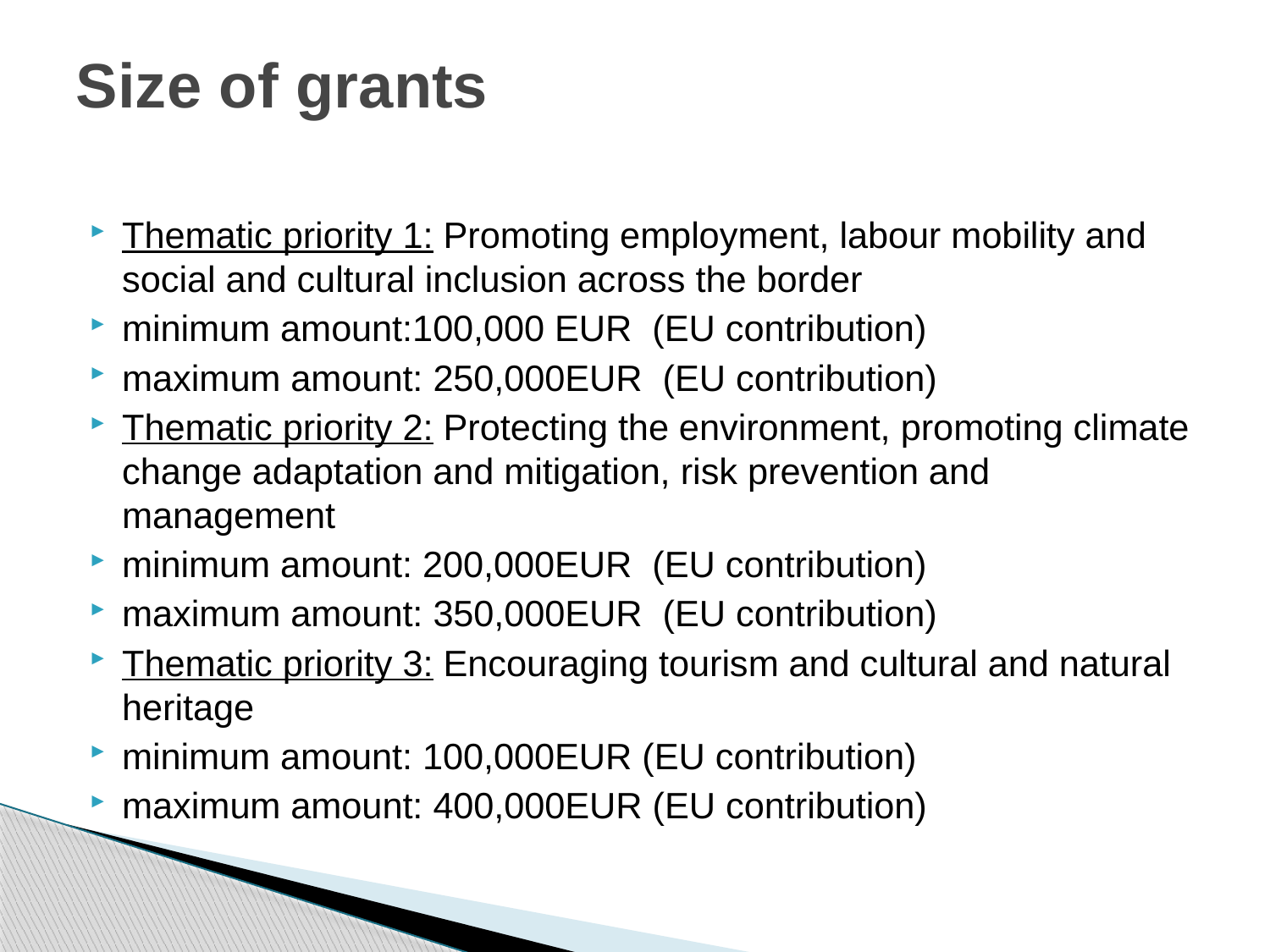

# Size of grants
Thematic priority 1: Promoting employment, labour mobility and social and cultural inclusion across the border
minimum amount:100,000 EUR  (EU contribution)
maximum amount: 250,000EUR  (EU contribution)
Thematic priority 2: Protecting the environment, promoting climate change adaptation and mitigation, risk prevention and management
minimum amount: 200,000EUR  (EU contribution)
maximum amount: 350,000EUR  (EU contribution)
Thematic priority 3: Encouraging tourism and cultural and natural heritage
minimum amount: 100,000EUR (EU contribution)
maximum amount: 400,000EUR (EU contribution)